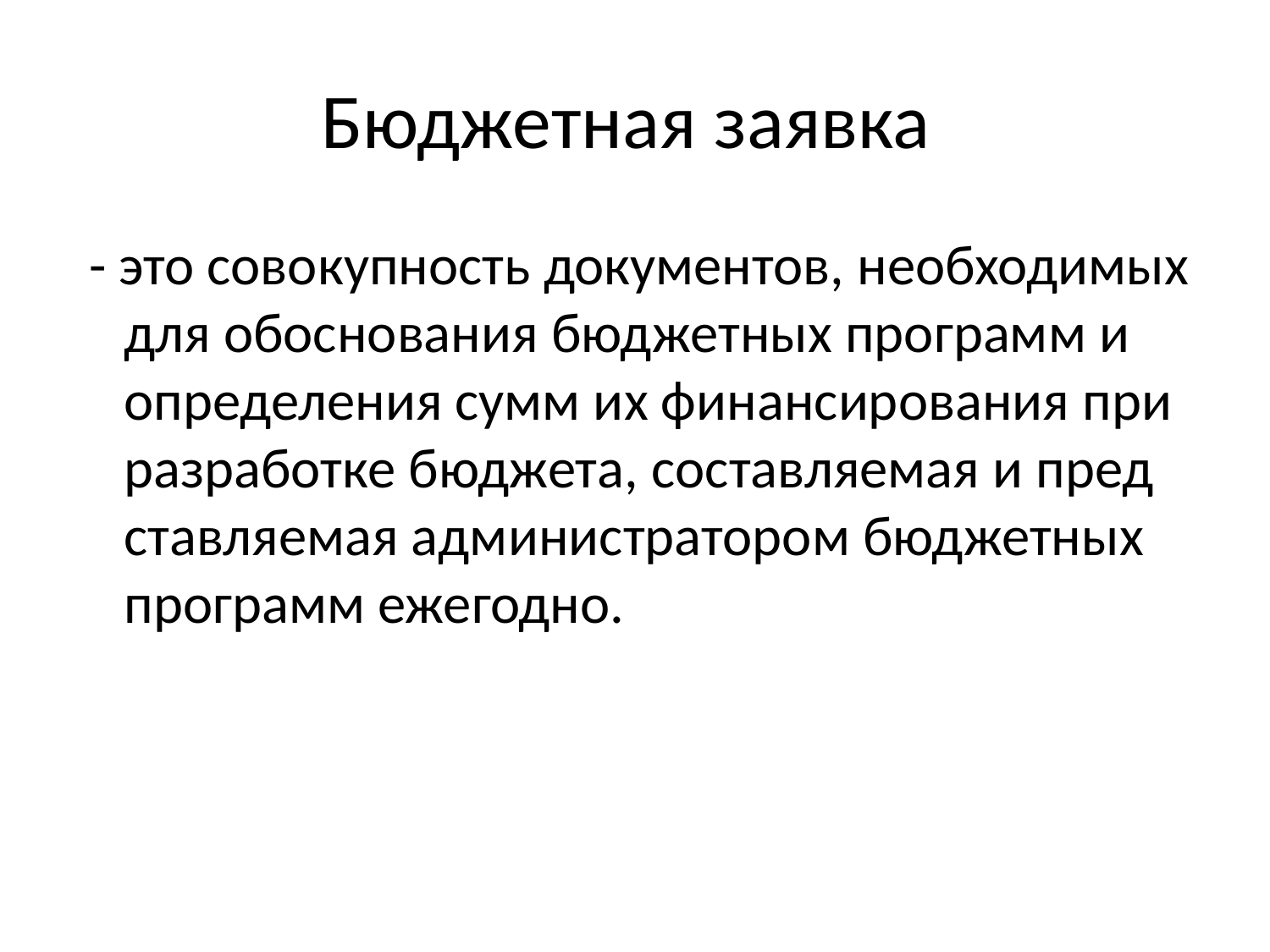

# Бюджетная заявка
 - это совокупность документов, необходимых для обоснования бюджетных программ и определения сумм их финансирования при разработке бюджета, составляемая и пред­ставляемая администратором бюджетных программ ежегодно.